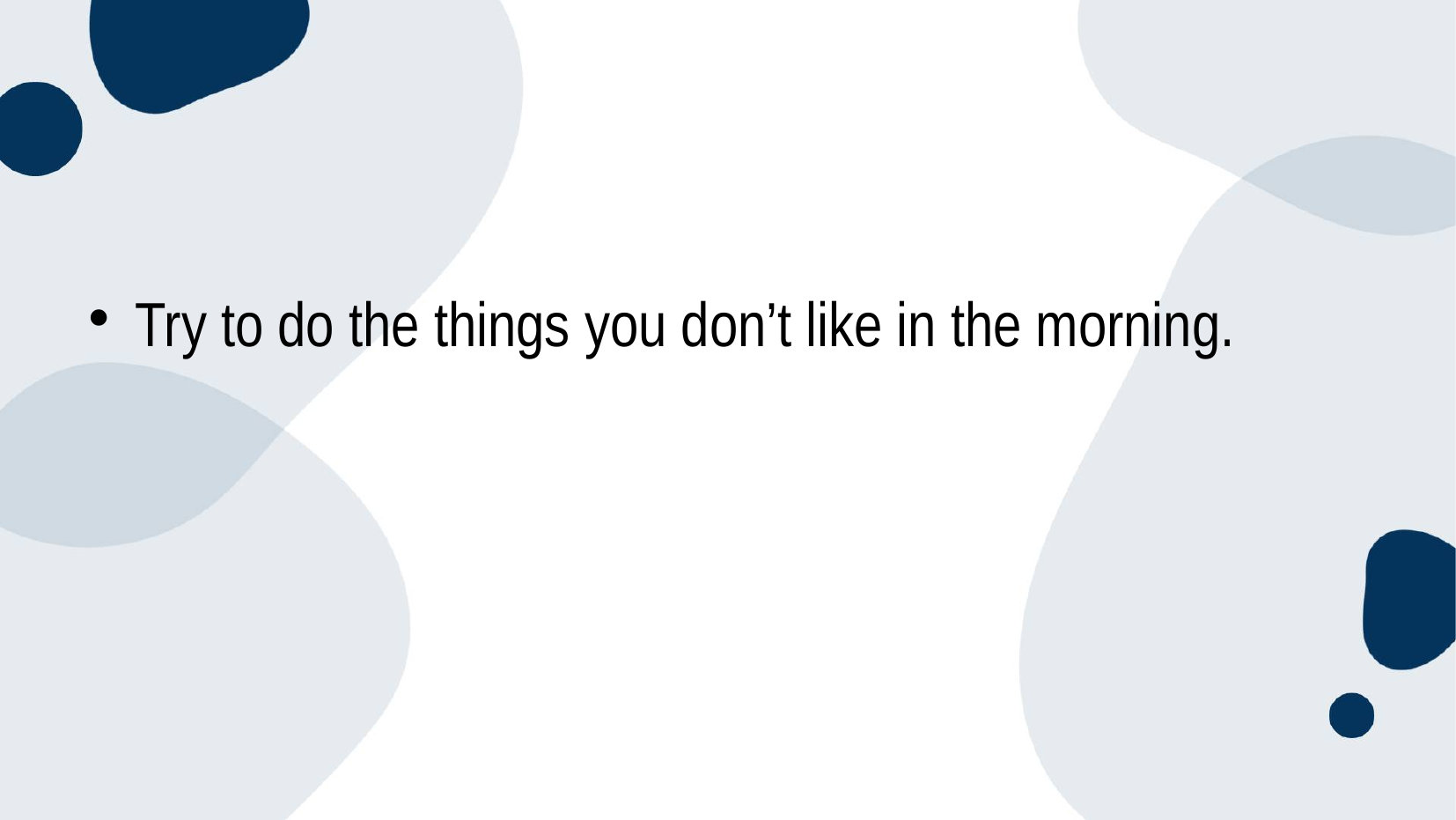

Try to do the things you don’t like in the morning.